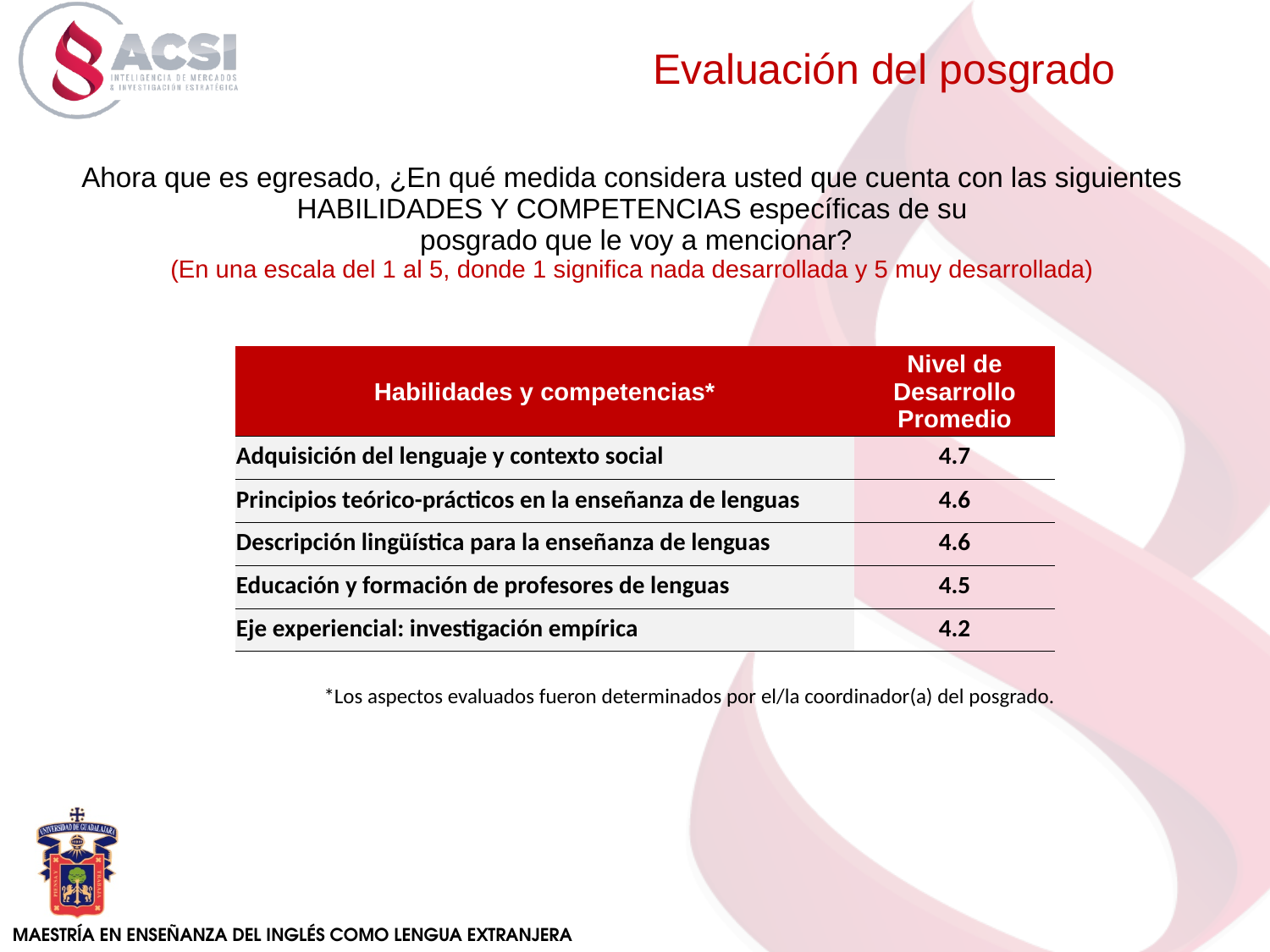

Evaluación del posgrado
Ahora que es egresado, ¿En qué medida considera usted que cuenta con las siguientes HABILIDADES Y COMPETENCIAS específicas de su
 posgrado que le voy a mencionar?
(En una escala del 1 al 5, donde 1 significa nada desarrollada y 5 muy desarrollada)
| Habilidades y competencias\* | Nivel de Desarrollo Promedio |
| --- | --- |
| Adquisición del lenguaje y contexto social | 4.7 |
| Principios teórico-prácticos en la enseñanza de lenguas | 4.6 |
| Descripción lingüística para la enseñanza de lenguas | 4.6 |
| Educación y formación de profesores de lenguas | 4.5 |
| Eje experiencial: investigación empírica | 4.2 |
*Los aspectos evaluados fueron determinados por el/la coordinador(a) del posgrado.